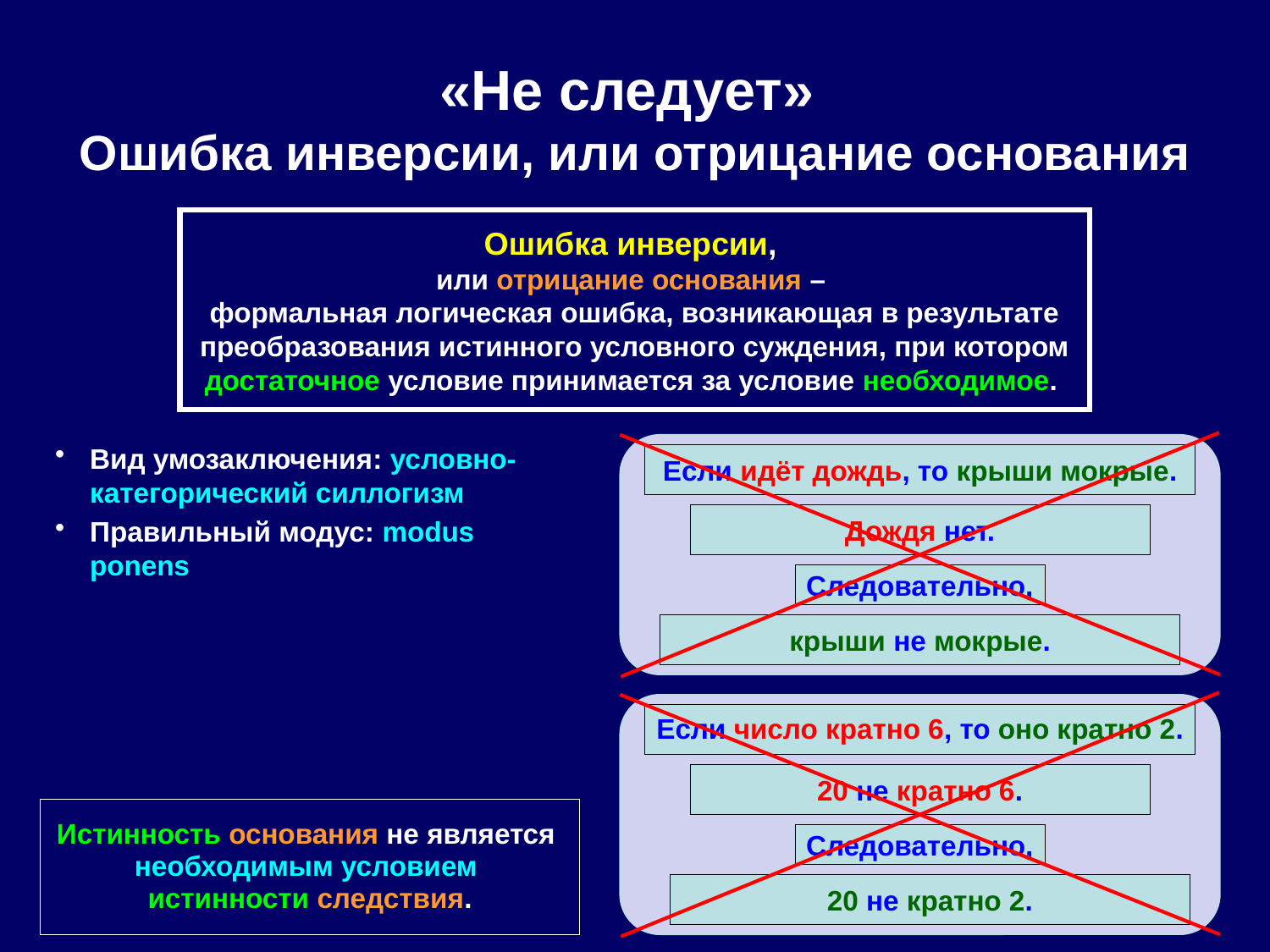

# «Не следует» Ошибка инверсии, или отрицание основания
Ошибка инверсии,
или отрицание основания –
формальная логическая ошибка, возникающая в результате преобразования истинного условного суждения, при котором достаточное условие принимается за условие необходимое.
Вид умозаключения: условно- категорический силлогизм
Правильный модус: modus ponens

Если идёт дождь, то крыши мокрые.
Дождя нет.
Следовательно,
крыши не мокрые.

Если число кратно 6, то оно кратно 2.
20 не кратно 6.
Истинность основания не является
необходимым условием
истинности следствия.
Следовательно,
20 не кратно 2.